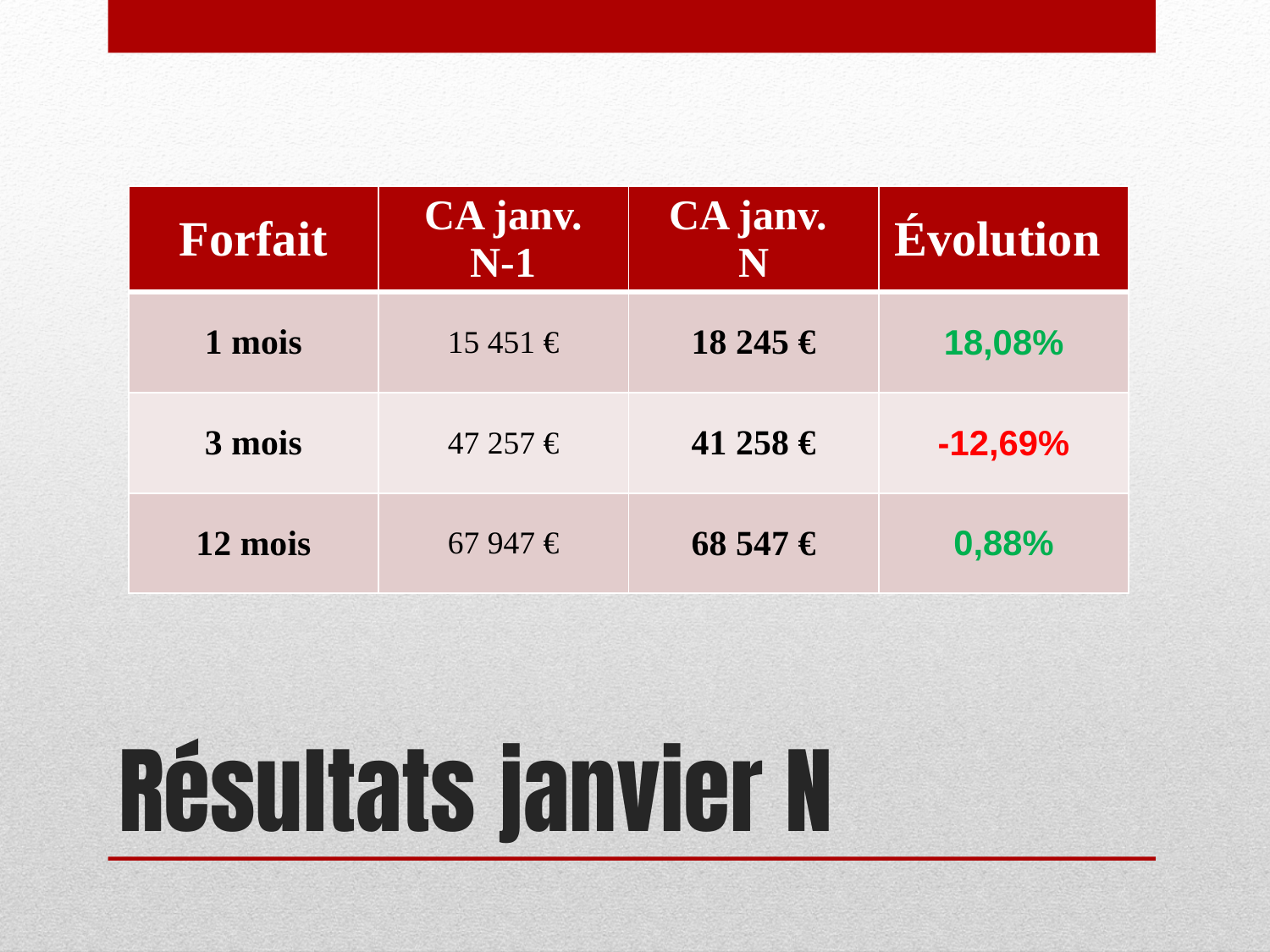

| Forfait | CA janv. N-1 | CA janv. N | Évolution |
| --- | --- | --- | --- |
| 1 mois | 15 451 € | 18 245 € | 18,08% |
| 3 mois | 47 257 € | 41 258 € | -12,69% |
| 12 mois | 67 947 € | 68 547 € | 0,88% |
# Résultats janvier N